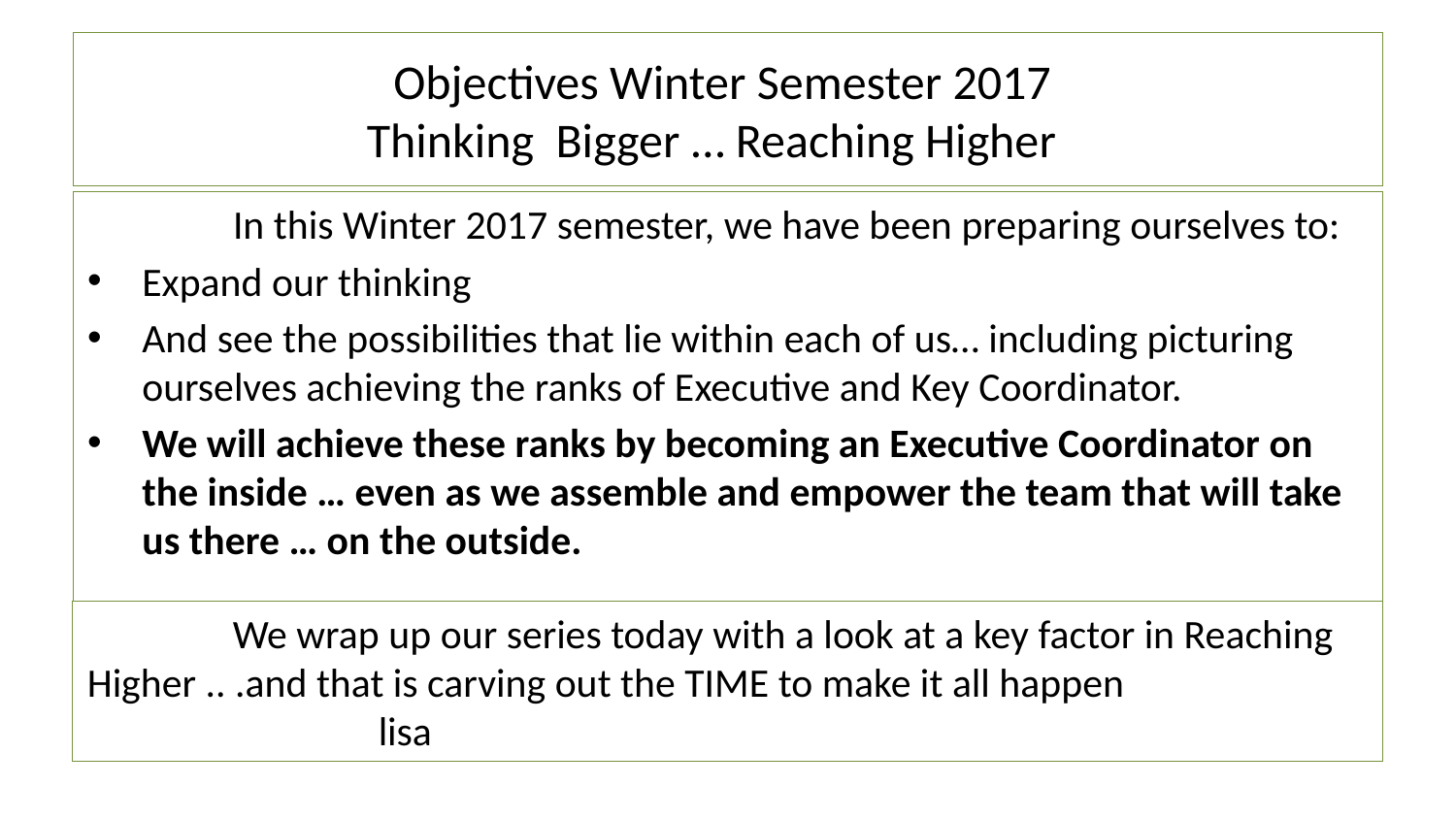

# Objectives Winter Semester 2017 Thinking  Bigger … Reaching Higher
	In this Winter 2017 semester, we have been preparing ourselves to:
Expand our thinking
And see the possibilities that lie within each of us… including picturing ourselves achieving the ranks of Executive and Key Coordinator.
We will achieve these ranks by becoming an Executive Coordinator on the inside … even as we assemble and empower the team that will take us there … on the outside.

	We wrap up our series today with a look at a key factor in Reaching Higher .. .and that is carving out the TIME to make it all happen			lisa